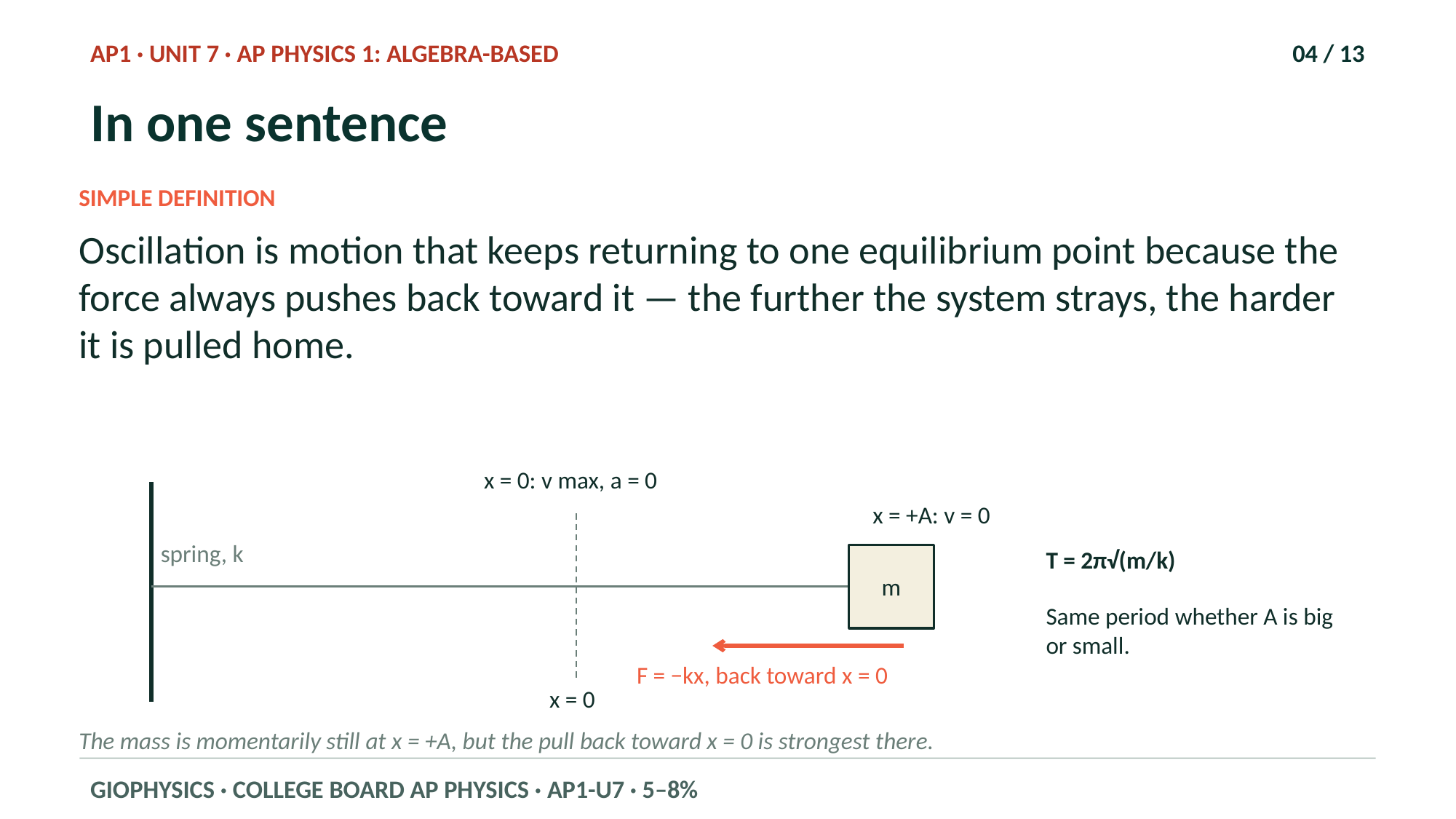

AP1 · UNIT 7 · AP PHYSICS 1: ALGEBRA-BASED
04 / 13
In one sentence
SIMPLE DEFINITION
Oscillation is motion that keeps returning to one equilibrium point because the force always pushes back toward it — the further the system strays, the harder it is pulled home.
x = 0: v max, a = 0
x = +A: v = 0
spring, k
m
T = 2π√(m/k)
Same period whether A is big or small.
F = −kx, back toward x = 0
x = 0
The mass is momentarily still at x = +A, but the pull back toward x = 0 is strongest there.

GIOPHYSICS · COLLEGE BOARD AP PHYSICS · AP1-U7 · 5–8%